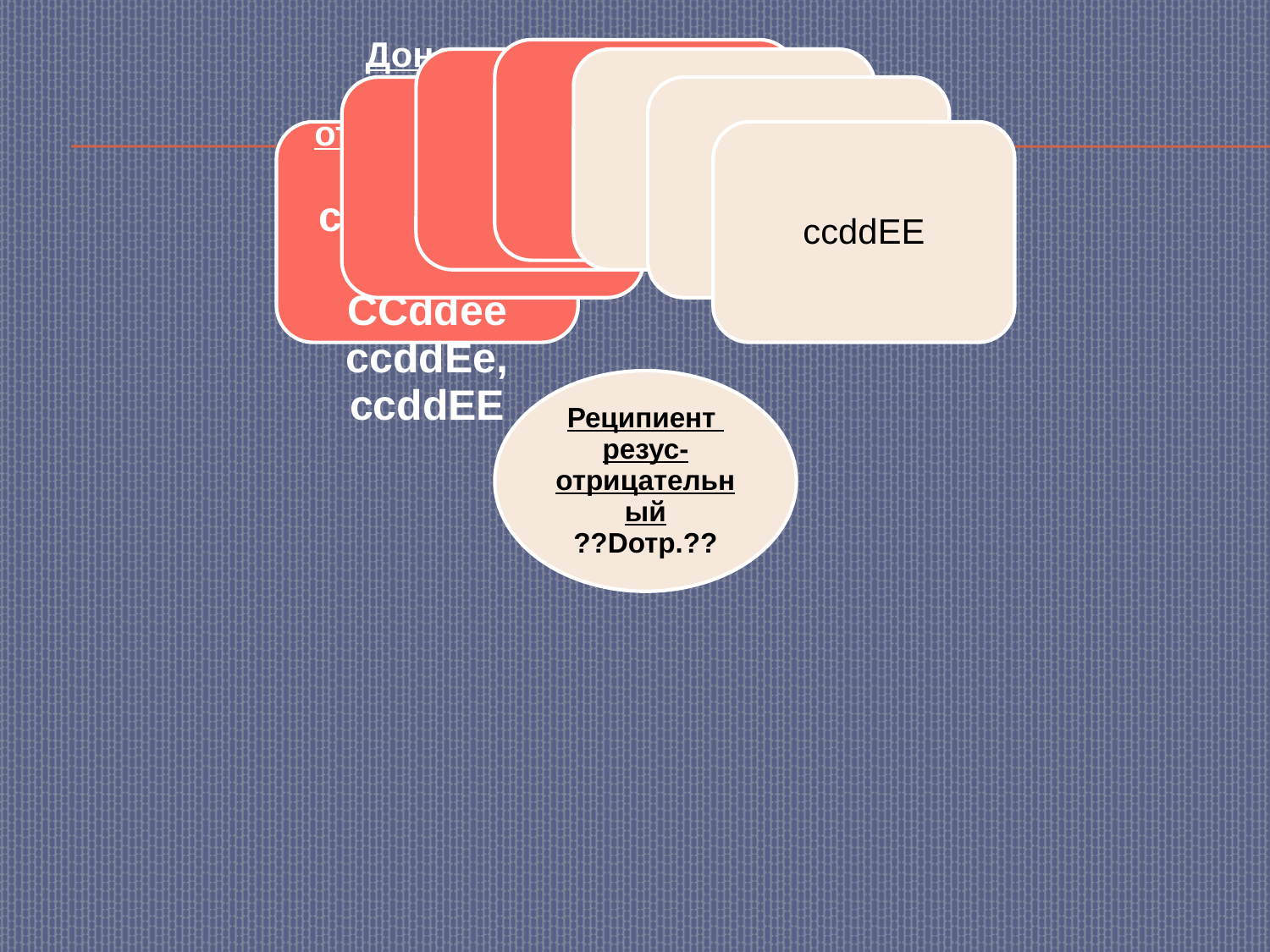

Реципиент
резус-отрицательный
??Dотр.??
Донор:
резус-отрицательный
ccddee
Ccddee, CCddee
ccddEe, ccddEE
ccddee
Ccddee
ccddEe
ccddee
ccddee
ccddee
CCddee
ccddEE
#